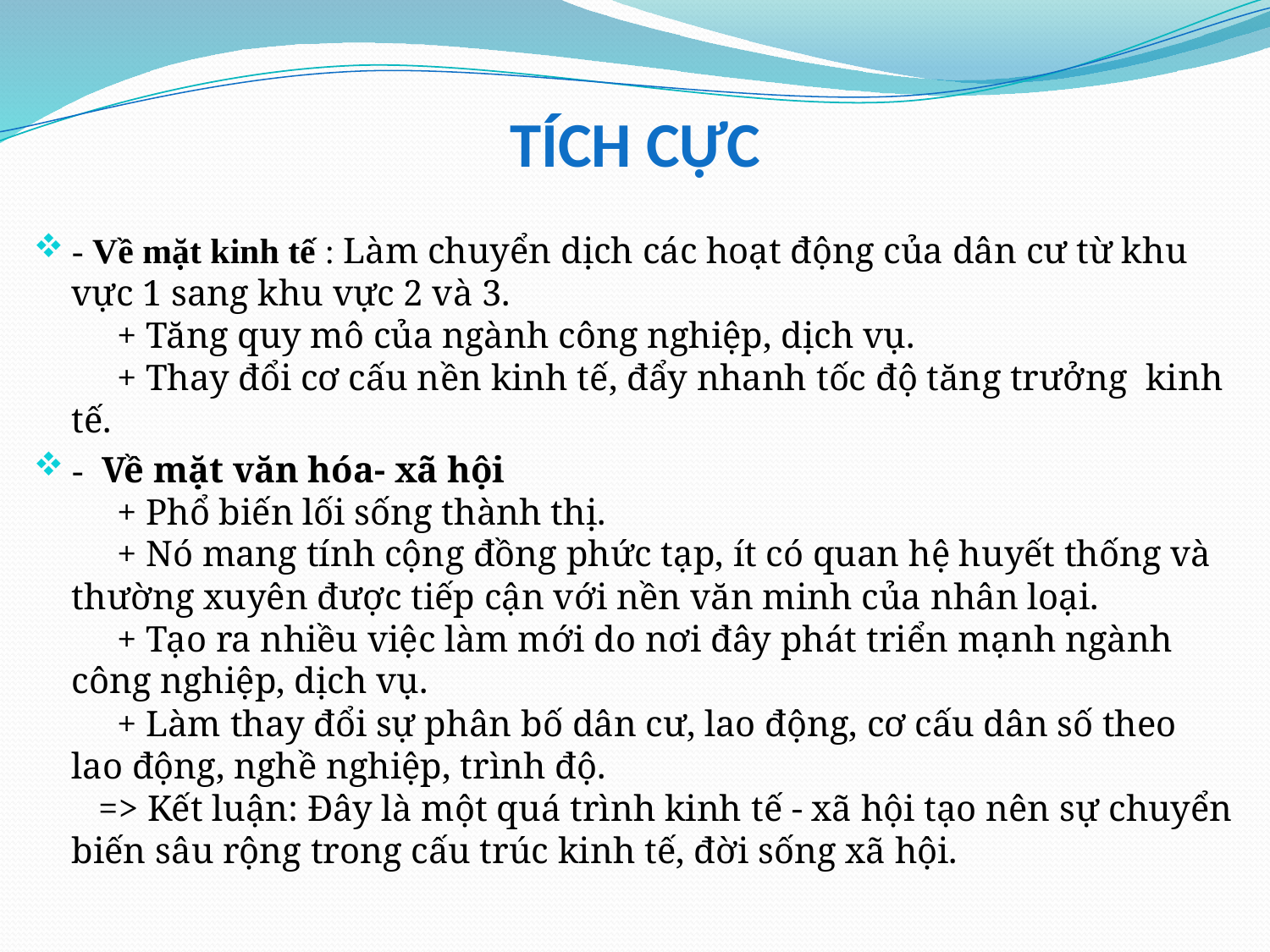

# Tích cực
- Về mặt kinh tế : Làm chuyển dịch các hoạt động của dân cư từ khu vực 1 sang khu vực 2 và 3.
     + Tăng quy mô của ngành công nghiệp, dịch vụ.
     + Thay đổi cơ cấu nền kinh tế, đẩy nhanh tốc độ tăng trưởng  kinh tế.
-  Về mặt văn hóa- xã hội
     + Phổ biến lối sống thành thị.
     + Nó mang tính cộng đồng phức tạp, ít có quan hệ huyết thống và thường xuyên được tiếp cận với nền văn minh của nhân loại.
     + Tạo ra nhiều việc làm mới do nơi đây phát triển mạnh ngành công nghiệp, dịch vụ.
     + Làm thay đổi sự phân bố dân cư, lao động, cơ cấu dân số theo lao động, nghề nghiệp, trình độ.
   => Kết luận: Đây là một quá trình kinh tế - xã hội tạo nên sự chuyển biến sâu rộng trong cấu trúc kinh tế, đời sống xã hội.